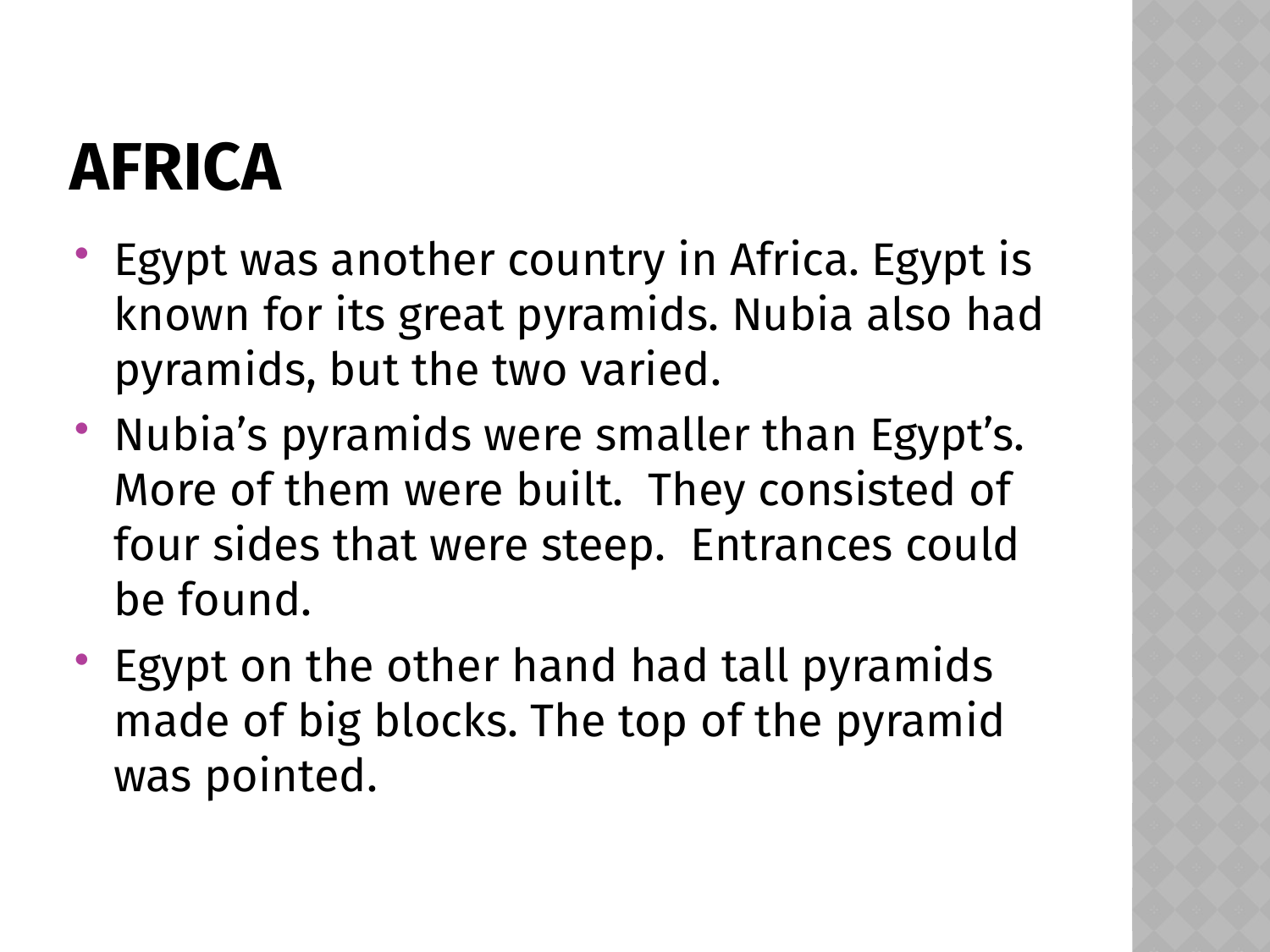

# Africa
Egypt was another country in Africa. Egypt is known for its great pyramids. Nubia also had pyramids, but the two varied.
Nubia’s pyramids were smaller than Egypt’s. More of them were built.  They consisted of four sides that were steep.  Entrances could be found.
Egypt on the other hand had tall pyramids made of big blocks. The top of the pyramid was pointed.